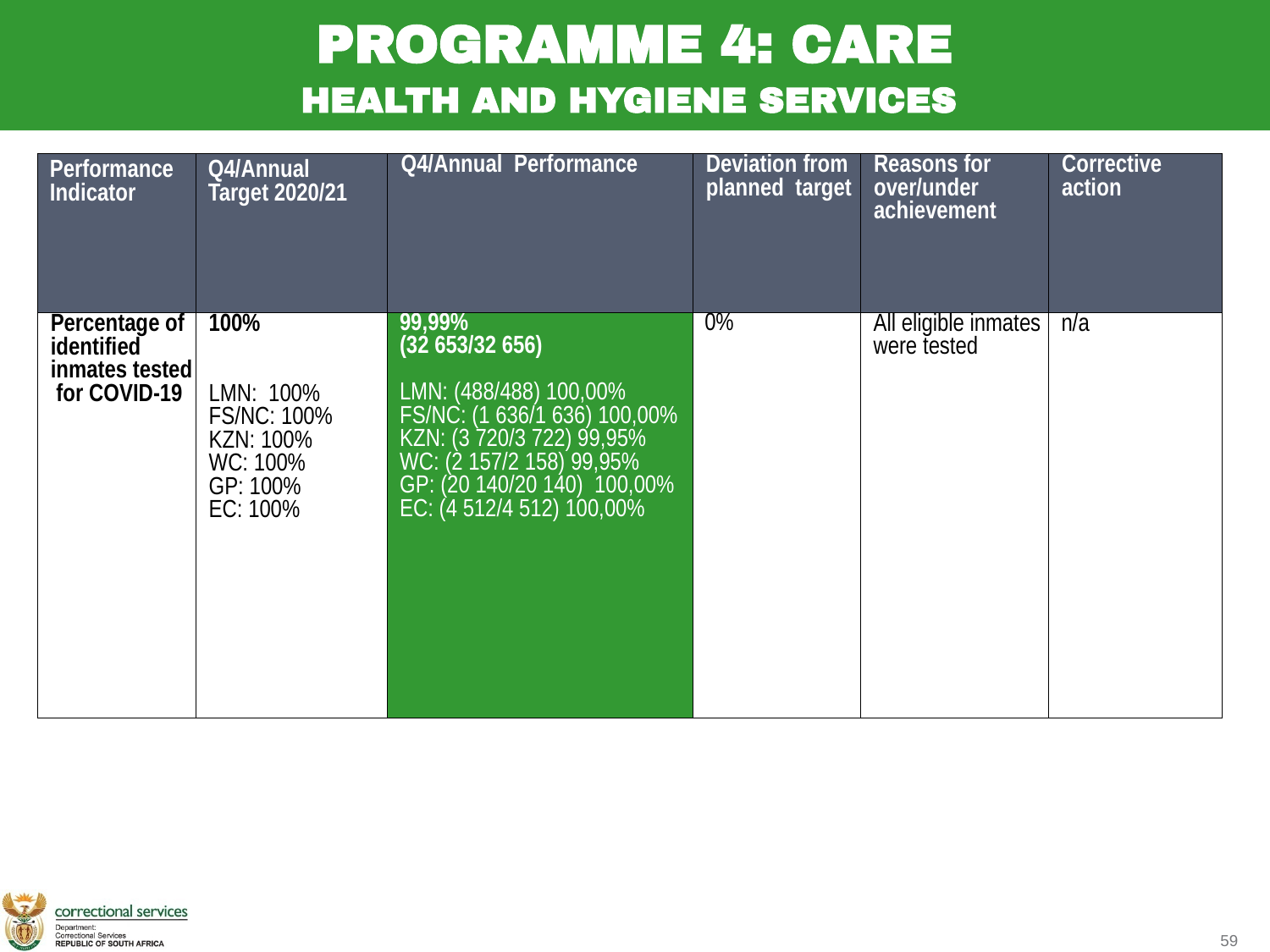

PROGRAMME 4: CARE
HEALTH AND HYGIENE SERVICES
| Performance Indicator | Q4/Annual Target 2020/21 | Q4/Annual Performance | Deviation from planned target | Reasons for over/under achievement | Corrective action |
| --- | --- | --- | --- | --- | --- |
| Percentage of identified inmates tested for COVID-19 | 100% LMN: 100% FS/NC: 100% KZN: 100% WC: 100% GP: 100% EC: 100% | 99,99% (32 653/32 656) LMN: (488/488) 100,00% FS/NC: (1 636/1 636) 100,00% KZN: (3 720/3 722) 99,95% WC: (2 157/2 158) 99,95% GP: (20 140/20 140) 100,00% EC: (4 512/4 512) 100,00% | 0% | All eligible inmates were tested | n/a |